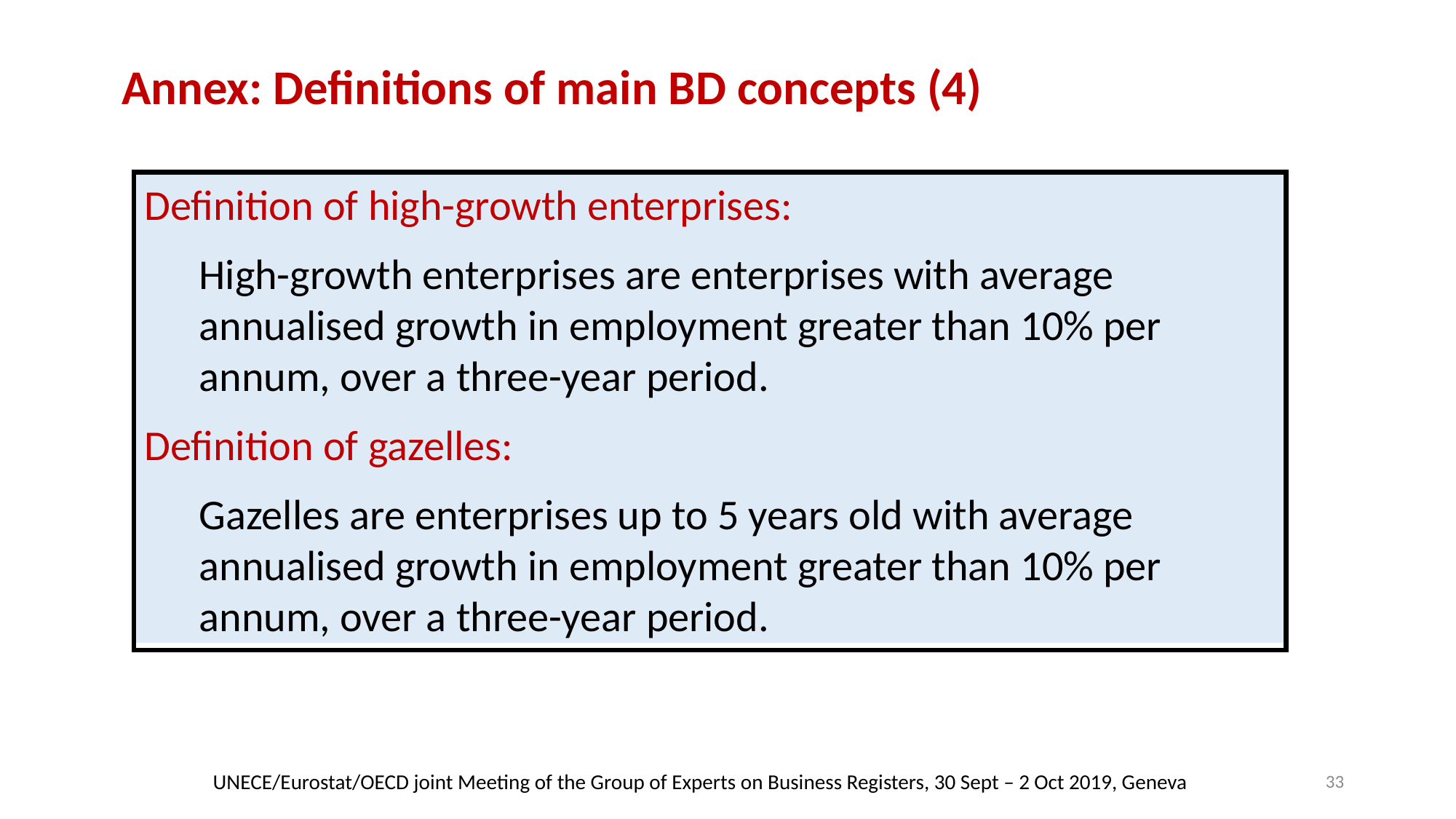

Annex: Definitions of main BD concepts (4)

Definition of high-growth enterprises:
High-growth enterprises are enterprises with average annualised growth in employment greater than 10% per annum, over a three-year period.
Definition of gazelles:
Gazelles are enterprises up to 5 years old with average annualised growth in employment greater than 10% per annum, over a three-year period.
UNECE/Eurostat/OECD joint Meeting of the Group of Experts on Business Registers, 30 Sept – 2 Oct 2019, Geneva
33